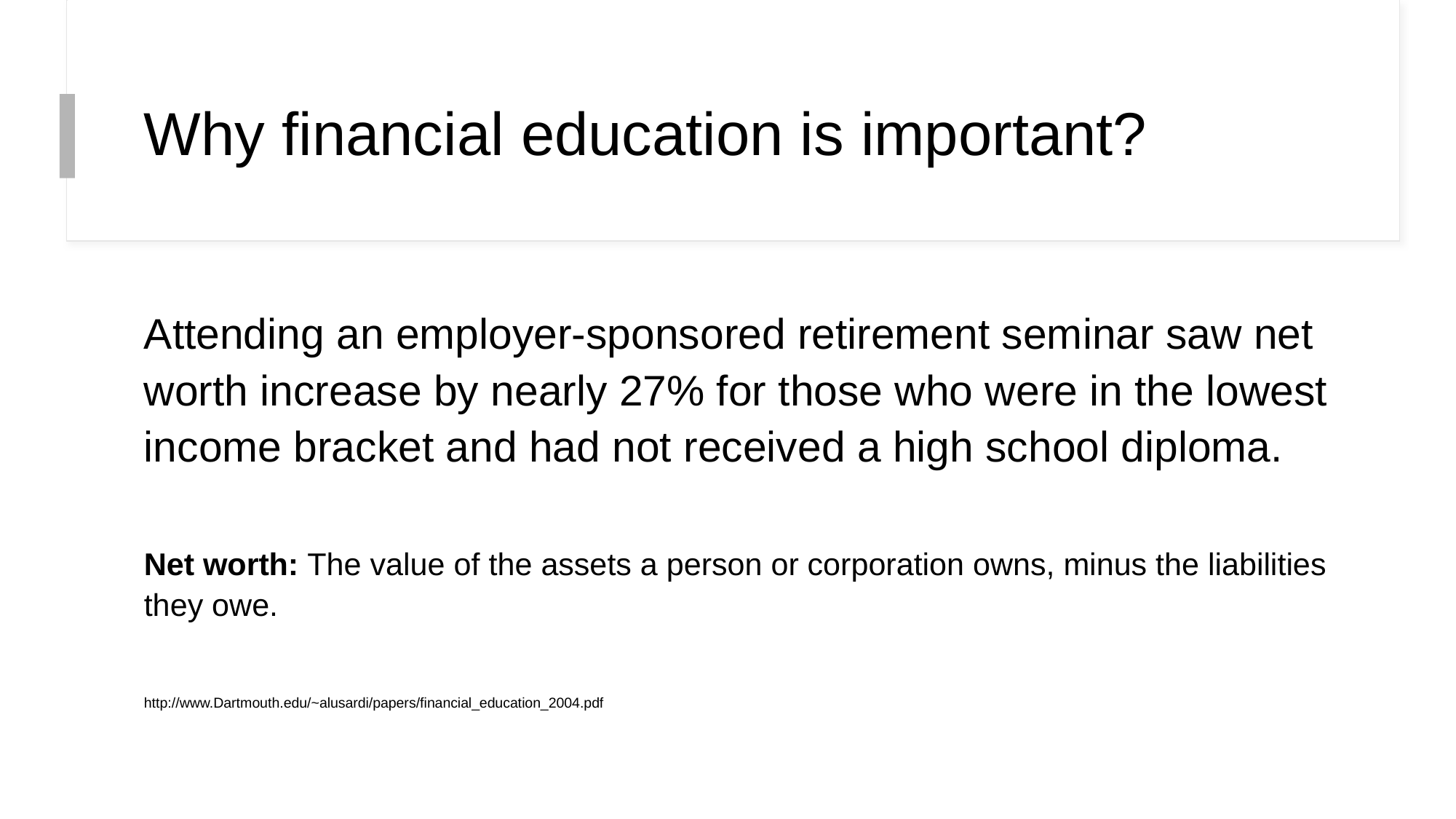

# Why financial education is important?
Attending an employer-sponsored retirement seminar saw net worth increase by nearly 27% for those who were in the lowest income bracket and had not received a high school diploma.

Net worth: The value of the assets a person or corporation owns, minus the liabilities they owe.

http://www.Dartmouth.edu/~alusardi/papers/financial_education_2004.pdf